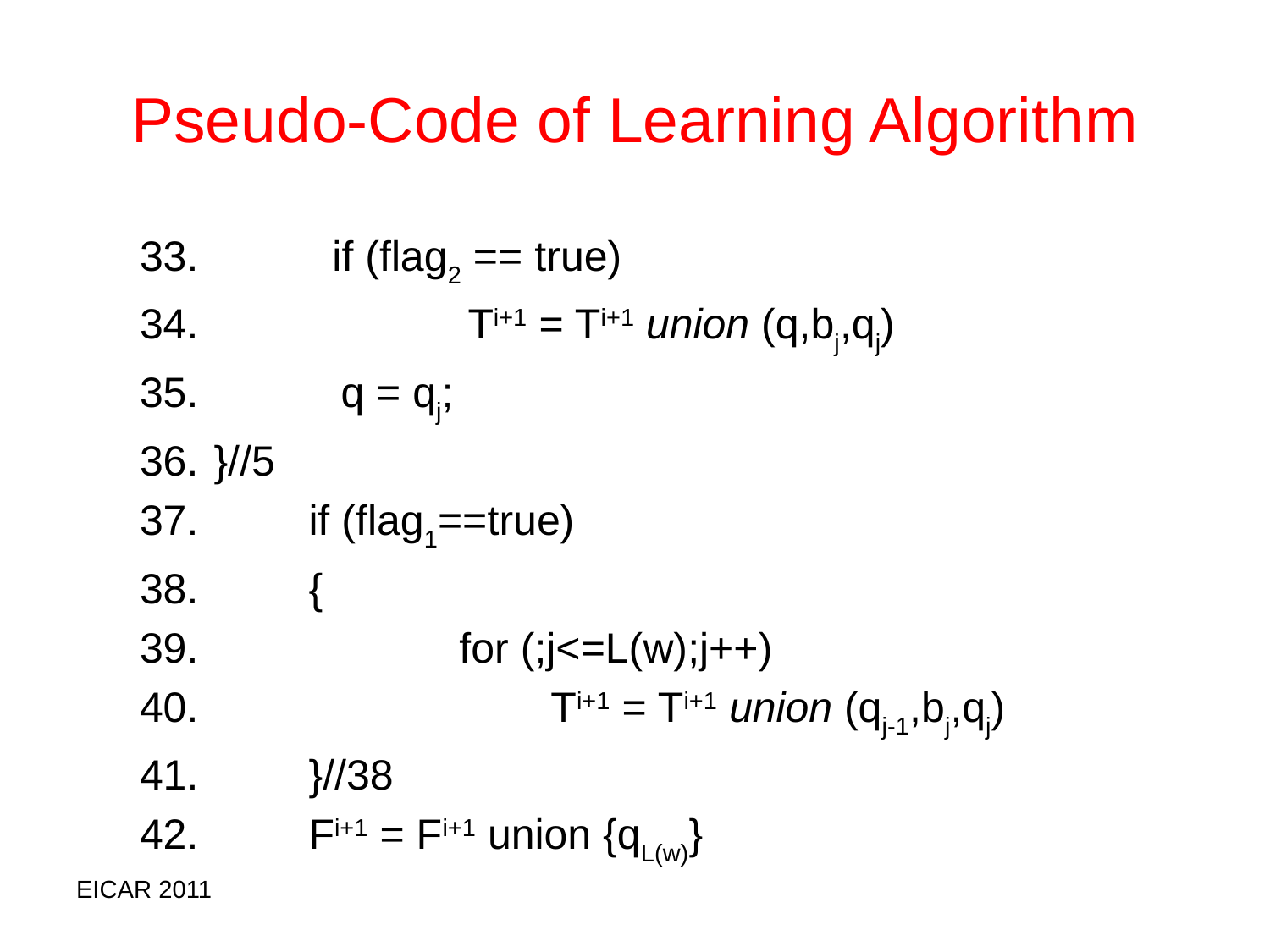

# Pseudo-Code of Learning Algorithm
          if (flag2 == true)
		Ti+1 = Ti+1 union (q,bj,qj)
	q = qj;
}//5
        if (flag1==true)
        {
	          for (;j<=L(w);j++)
		       Ti+1 = Ti+1 union (qj-1,bj,qj)
        }//38
        Fi+1 = Fi+1 union {qL(w)}
EICAR 2011